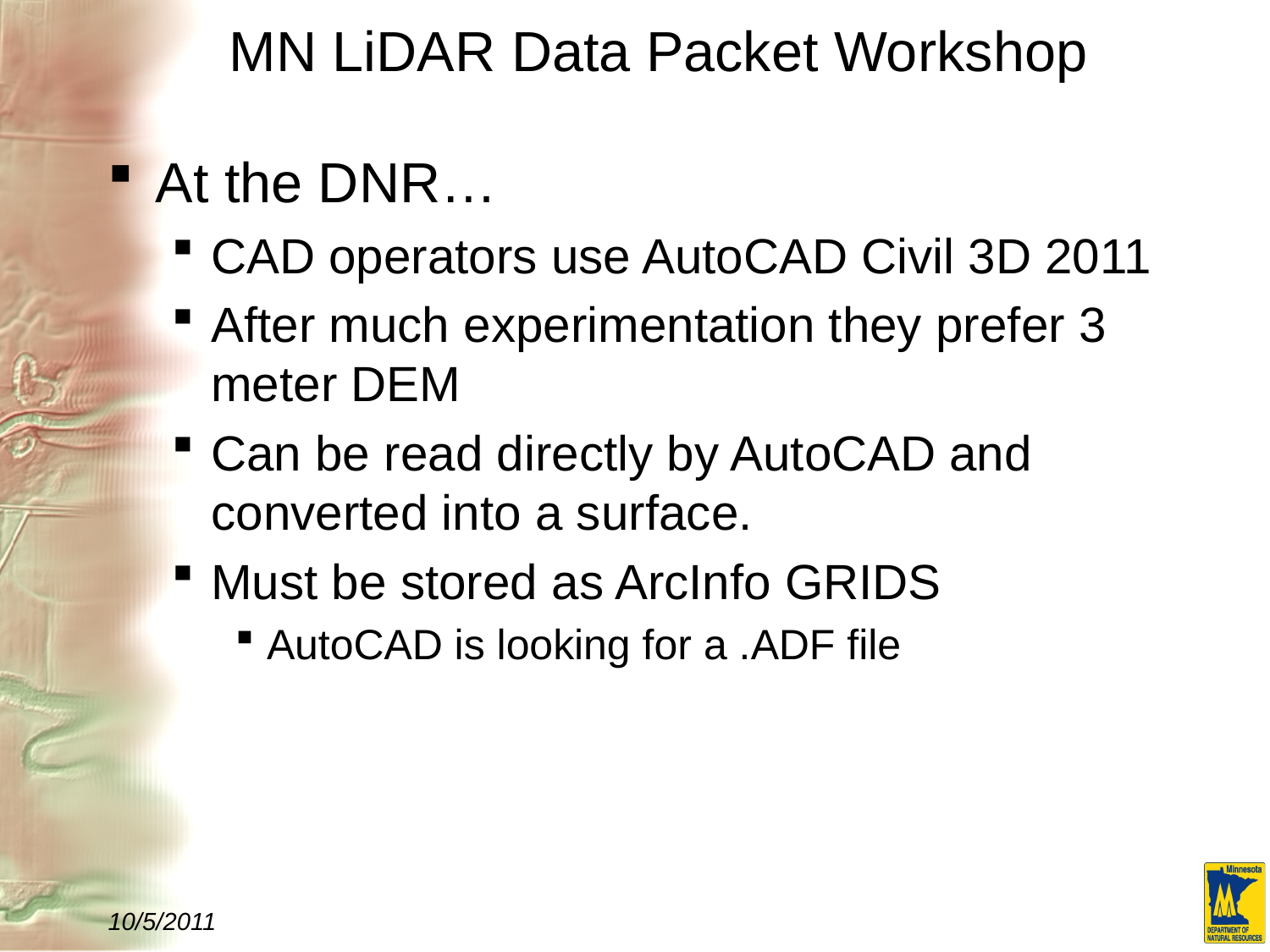

# MN LiDAR Data Packet Workshop
At the DNR…
CAD operators use AutoCAD Civil 3D 2011
After much experimentation they prefer 3 meter DEM
Can be read directly by AutoCAD and converted into a surface.
Must be stored as ArcInfo GRIDS
AutoCAD is looking for a .ADF file
10/5/2011